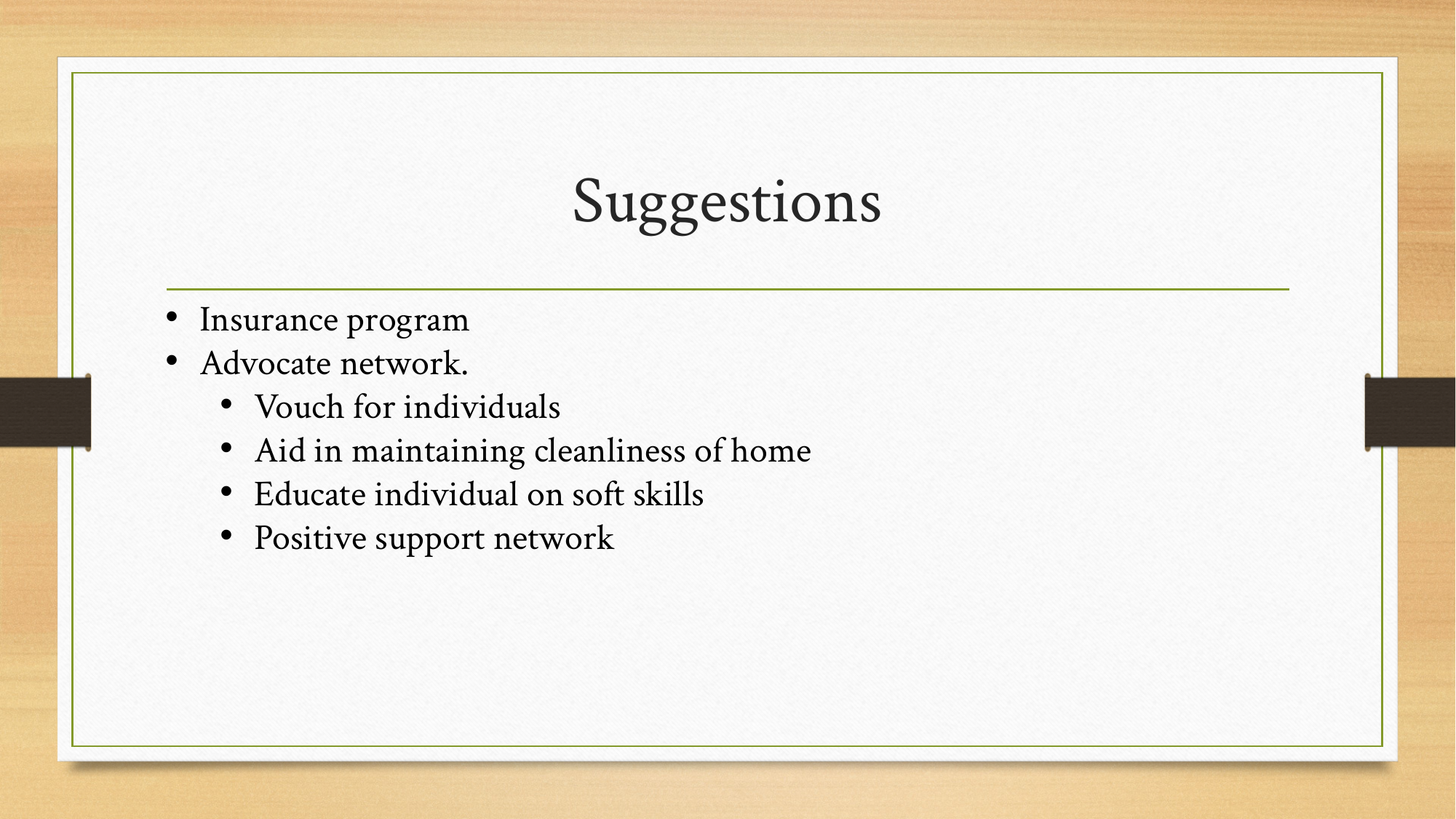

# Suggestions
Insurance program
Advocate network.
Vouch for individuals
Aid in maintaining cleanliness of home
Educate individual on soft skills
Positive support network